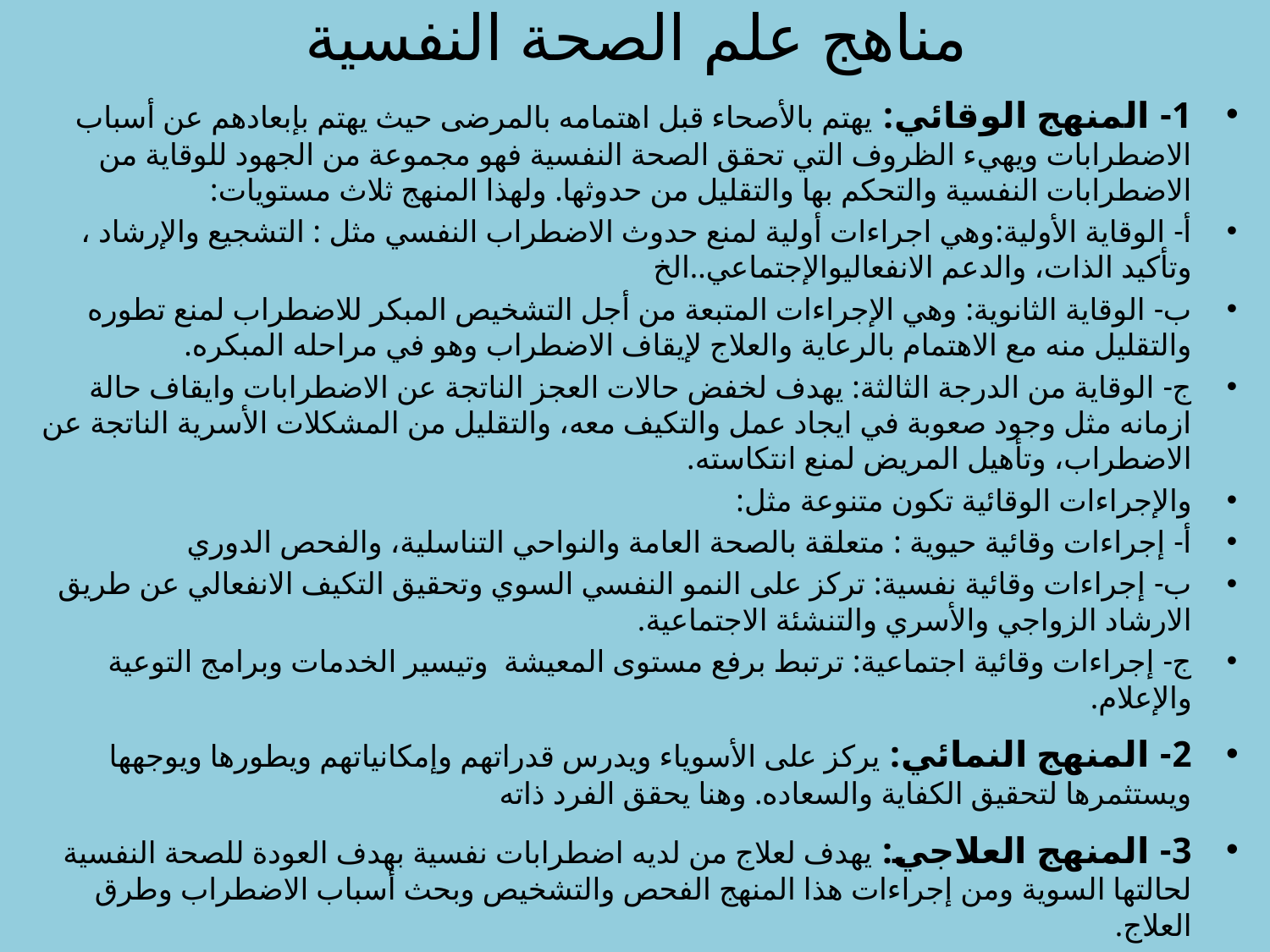

# مناهج علم الصحة النفسية
1- المنهج الوقائي: يهتم بالأصحاء قبل اهتمامه بالمرضى حيث يهتم بإبعادهم عن أسباب الاضطرابات ويهيء الظروف التي تحقق الصحة النفسية فهو مجموعة من الجهود للوقاية من الاضطرابات النفسية والتحكم بها والتقليل من حدوثها. ولهذا المنهج ثلاث مستويات:
أ- الوقاية الأولية:وهي اجراءات أولية لمنع حدوث الاضطراب النفسي مثل : التشجيع والإرشاد ، وتأكيد الذات، والدعم الانفعاليوالإجتماعي..الخ
ب- الوقاية الثانوية: وهي الإجراءات المتبعة من أجل التشخيص المبكر للاضطراب لمنع تطوره والتقليل منه مع الاهتمام بالرعاية والعلاج لإيقاف الاضطراب وهو في مراحله المبكره.
ج- الوقاية من الدرجة الثالثة: يهدف لخفض حالات العجز الناتجة عن الاضطرابات وايقاف حالة ازمانه مثل وجود صعوبة في ايجاد عمل والتكيف معه، والتقليل من المشكلات الأسرية الناتجة عن الاضطراب، وتأهيل المريض لمنع انتكاسته.
والإجراءات الوقائية تكون متنوعة مثل:
أ- إجراءات وقائية حيوية : متعلقة بالصحة العامة والنواحي التناسلية، والفحص الدوري
ب- إجراءات وقائية نفسية: تركز على النمو النفسي السوي وتحقيق التكيف الانفعالي عن طريق الارشاد الزواجي والأسري والتنشئة الاجتماعية.
ج- إجراءات وقائية اجتماعية: ترتبط برفع مستوى المعيشة  وتيسير الخدمات وبرامج التوعية والإعلام.

2- المنهج النمائي: يركز على الأسوياء ويدرس قدراتهم وإمكانياتهم ويطورها ويوجهها ويستثمرها لتحقيق الكفاية والسعاده. وهنا يحقق الفرد ذاته

3- المنهج العلاجي: يهدف لعلاج من لديه اضطرابات نفسية بهدف العودة للصحة النفسية لحالتها السوية ومن إجراءات هذا المنهج الفحص والتشخيص وبحث أسباب الاضطراب وطرق العلاج.